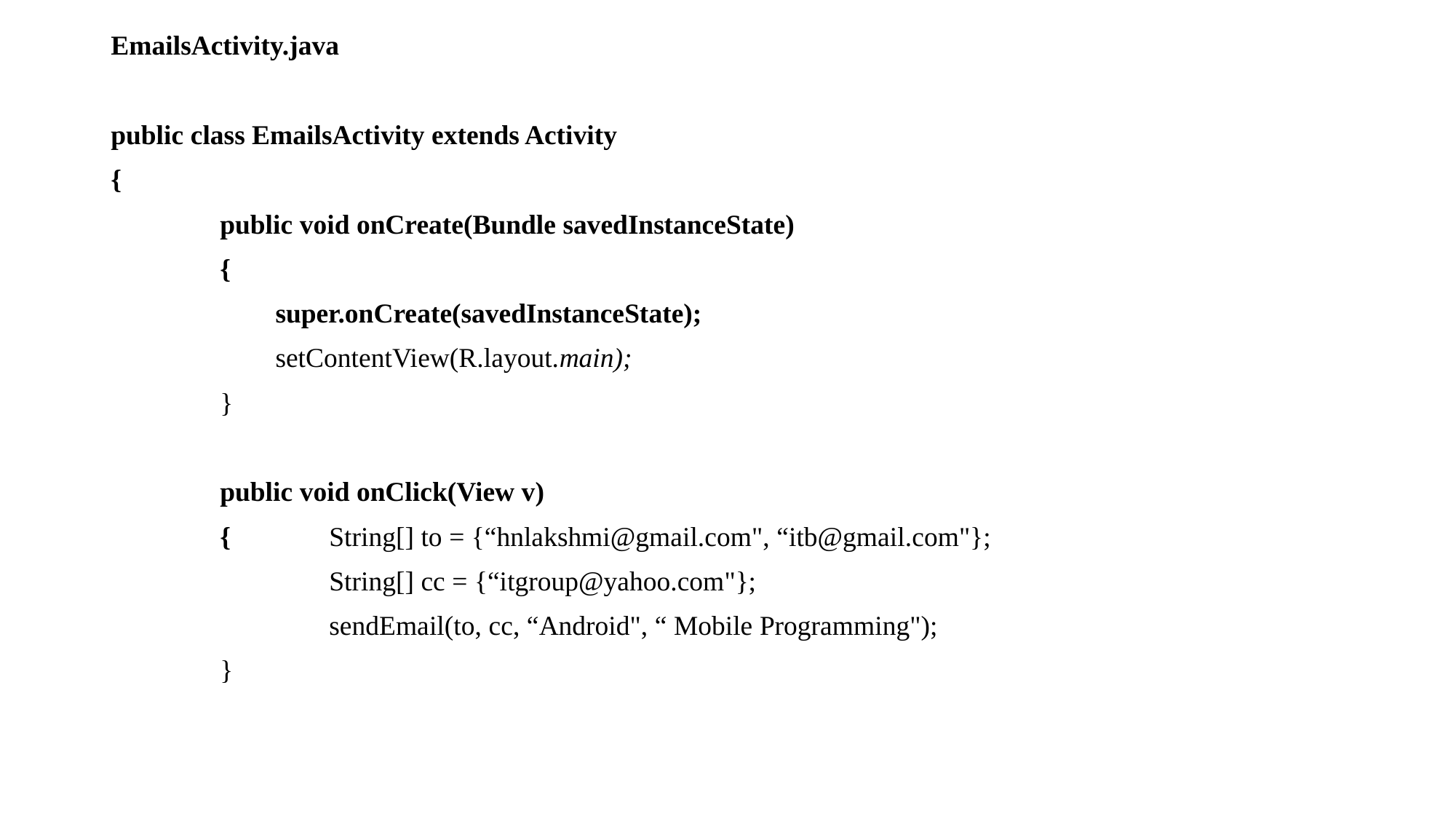

EmailsActivity.java

public class EmailsActivity extends Activity
{
	public void onCreate(Bundle savedInstanceState)
	{
	        super.onCreate(savedInstanceState);
	        setContentView(R.layout.main);
    	}

	public void onClick(View v)
	{	String[] to = {“hnlakshmi@gmail.com", “itb@gmail.com"};
        		String[] cc = {“itgroup@yahoo.com"};
        		sendEmail(to, cc, “Android", “ Mobile Programming");
    	}